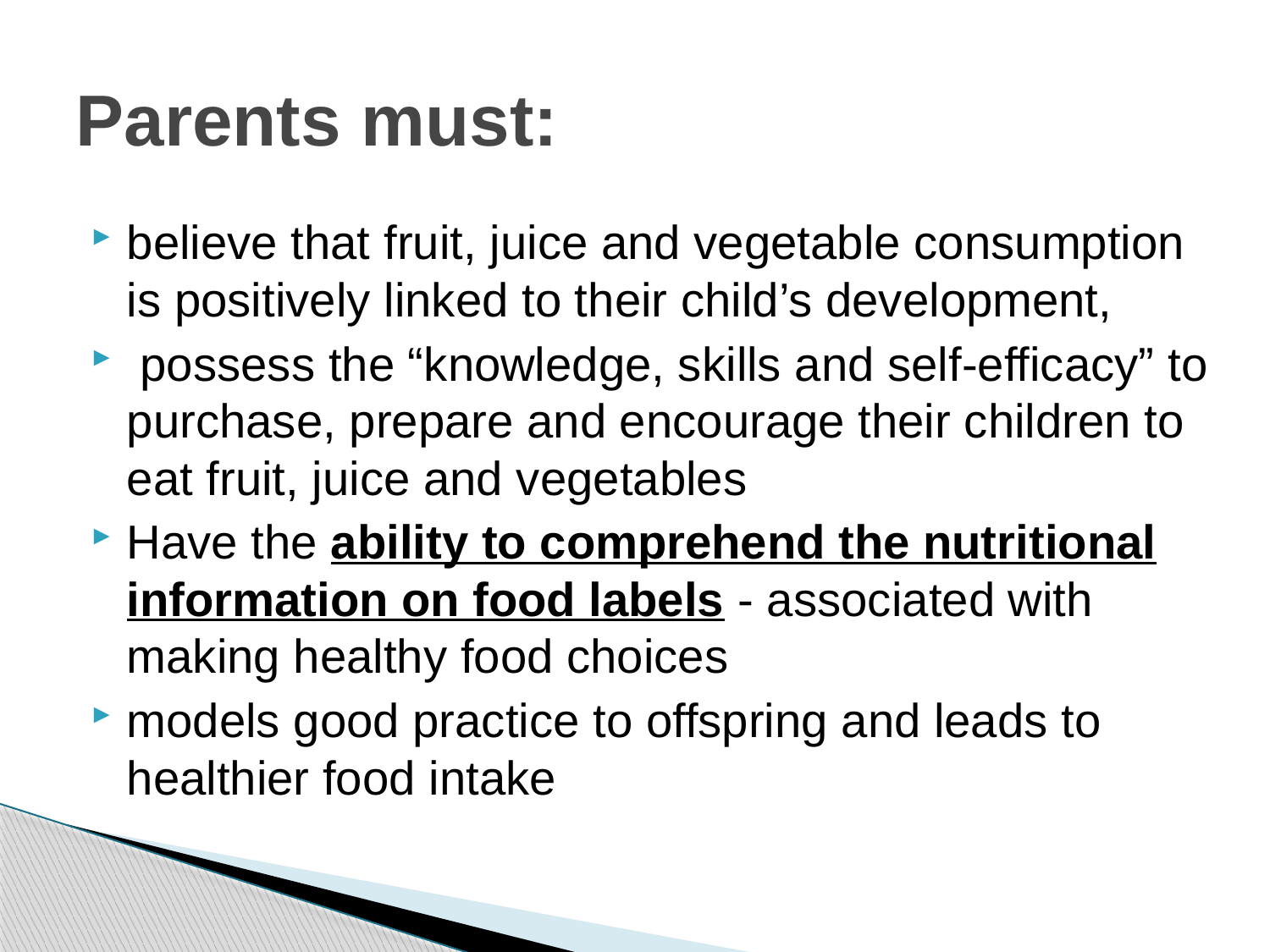

# Parents must:
believe that fruit, juice and vegetable consumption is positively linked to their child’s development,
 possess the “knowledge, skills and self-efficacy” to purchase, prepare and encourage their children to eat fruit, juice and vegetables
Have the ability to comprehend the nutritional information on food labels - associated with making healthy food choices
models good practice to offspring and leads to healthier food intake